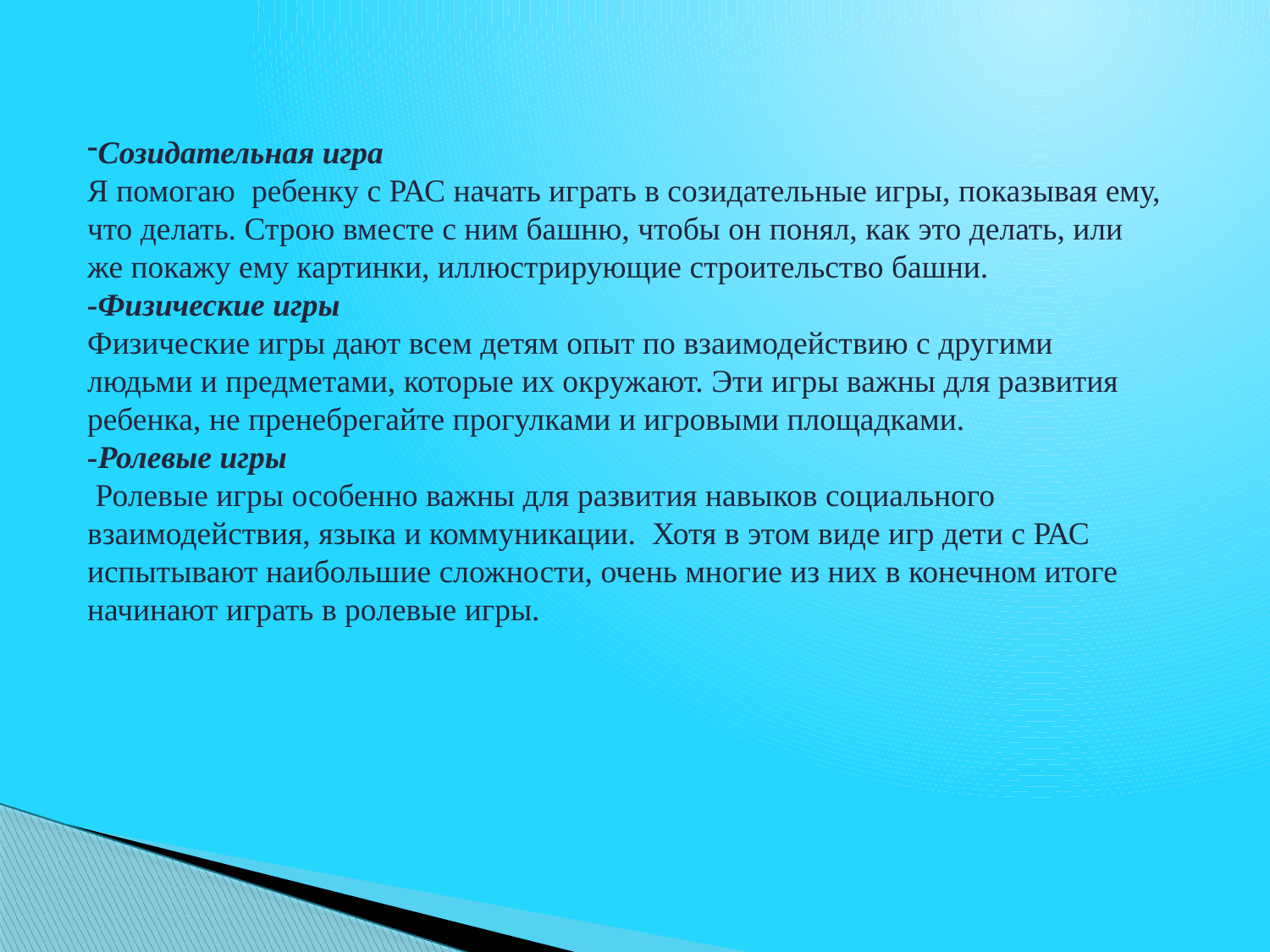

Созидательная игра
Я помогаю  ребенку с РАС начать играть в созидательные игры, показывая ему, что делать. Строю вместе с ним башню, чтобы он понял, как это делать, или же покажу ему картинки, иллюстрирующие строительство башни.
-Физические игры
Физические игры дают всем детям опыт по взаимодействию с другими людьми и предметами, которые их окружают. Эти игры важны для развития ребенка, не пренебрегайте прогулками и игровыми площадками.
-Ролевые игры
 Ролевые игры особенно важны для развития навыков социального взаимодействия, языка и коммуникации.  Хотя в этом виде игр дети с РАС испытывают наибольшие сложности, очень многие из них в конечном итоге начинают играть в ролевые игры.